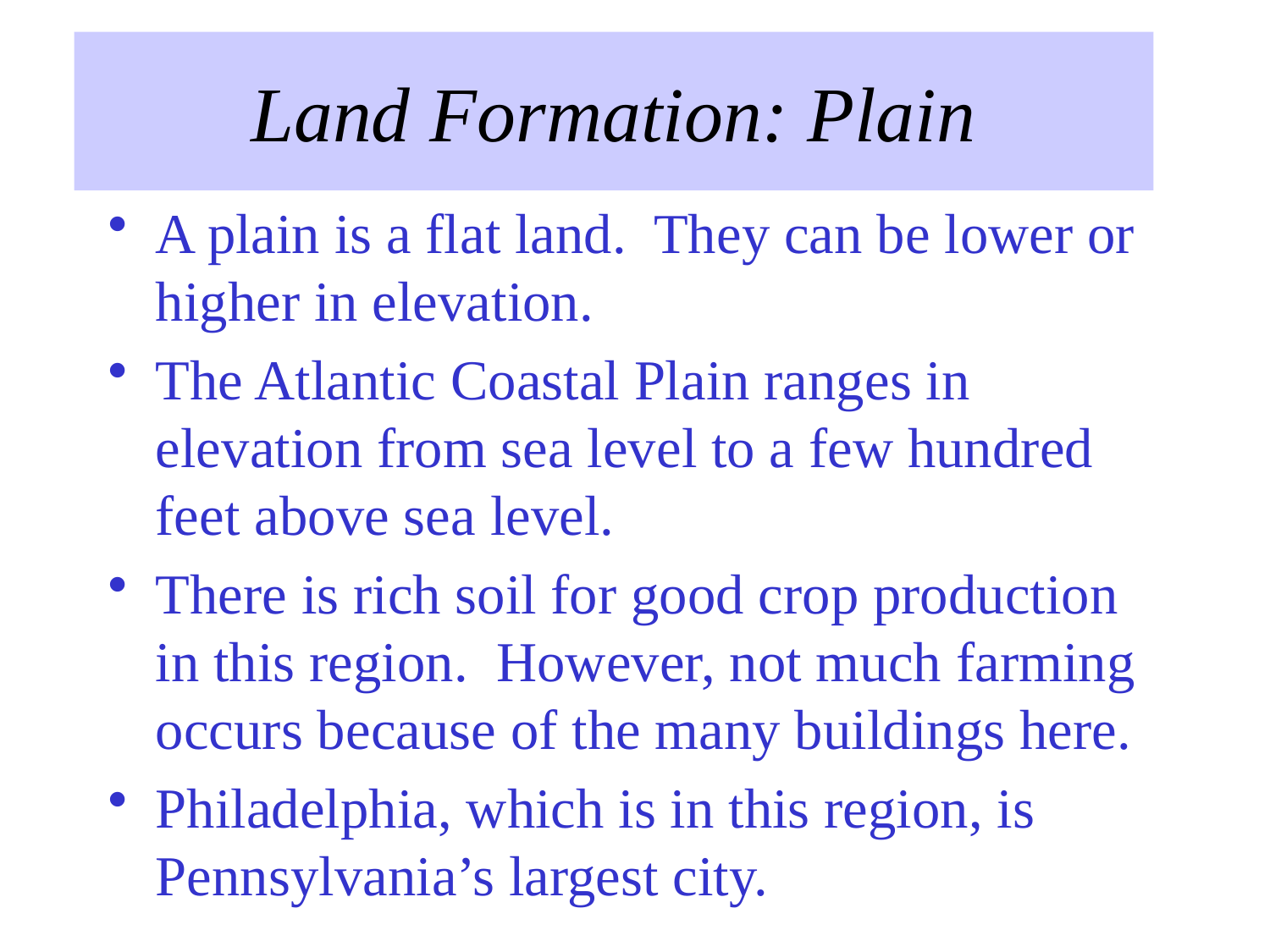

# Land Formation: Plain
A plain is a flat land.  They can be lower or higher in elevation.
The Atlantic Coastal Plain ranges in elevation from sea level to a few hundred feet above sea level.
There is rich soil for good crop production in this region.  However, not much farming occurs because of the many buildings here.
Philadelphia, which is in this region, is Pennsylvania’s largest city.